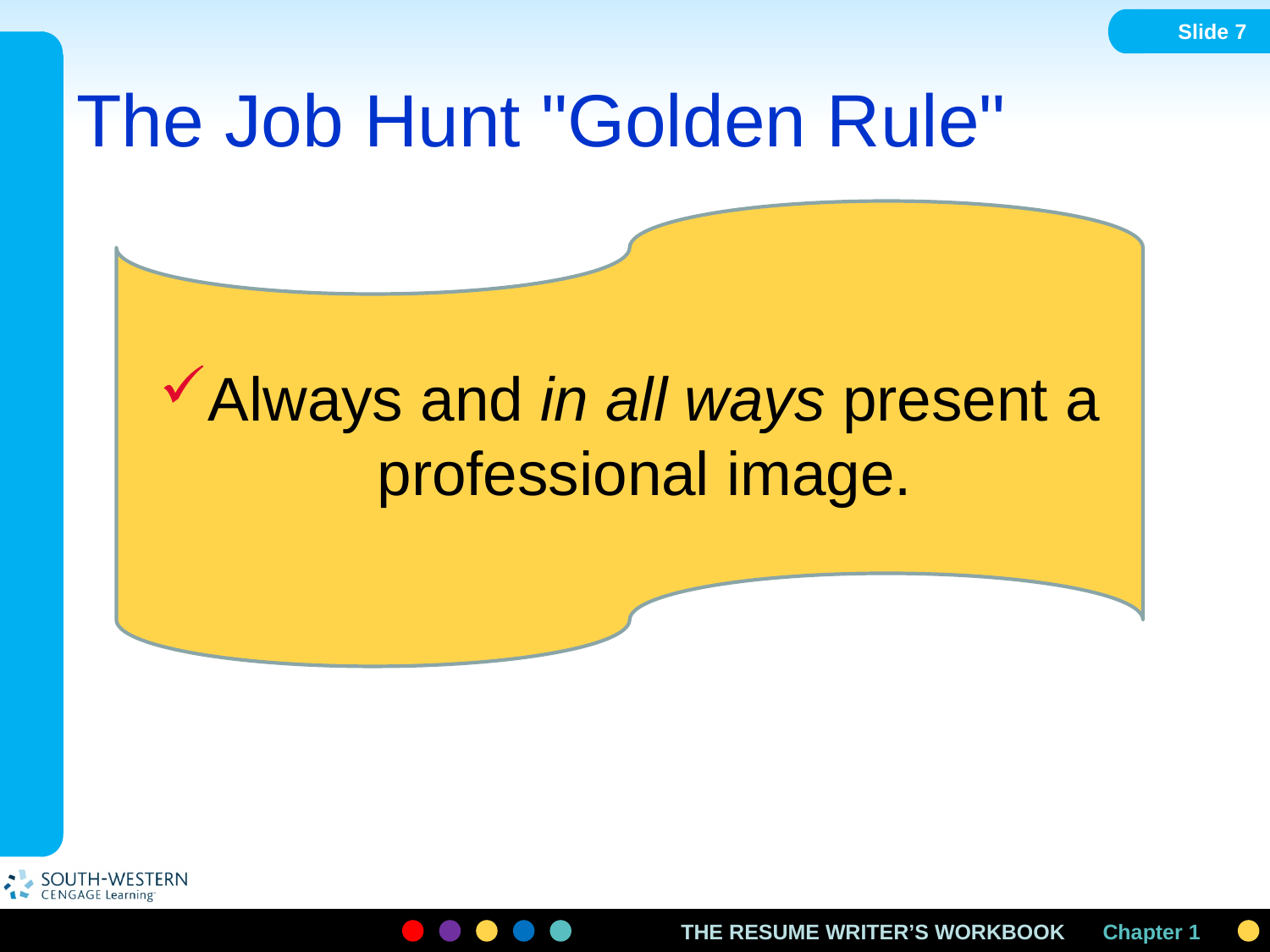

Slide 7
# The Job Hunt "Golden Rule"
Always and in all ways present a professional image.
Chapter 1